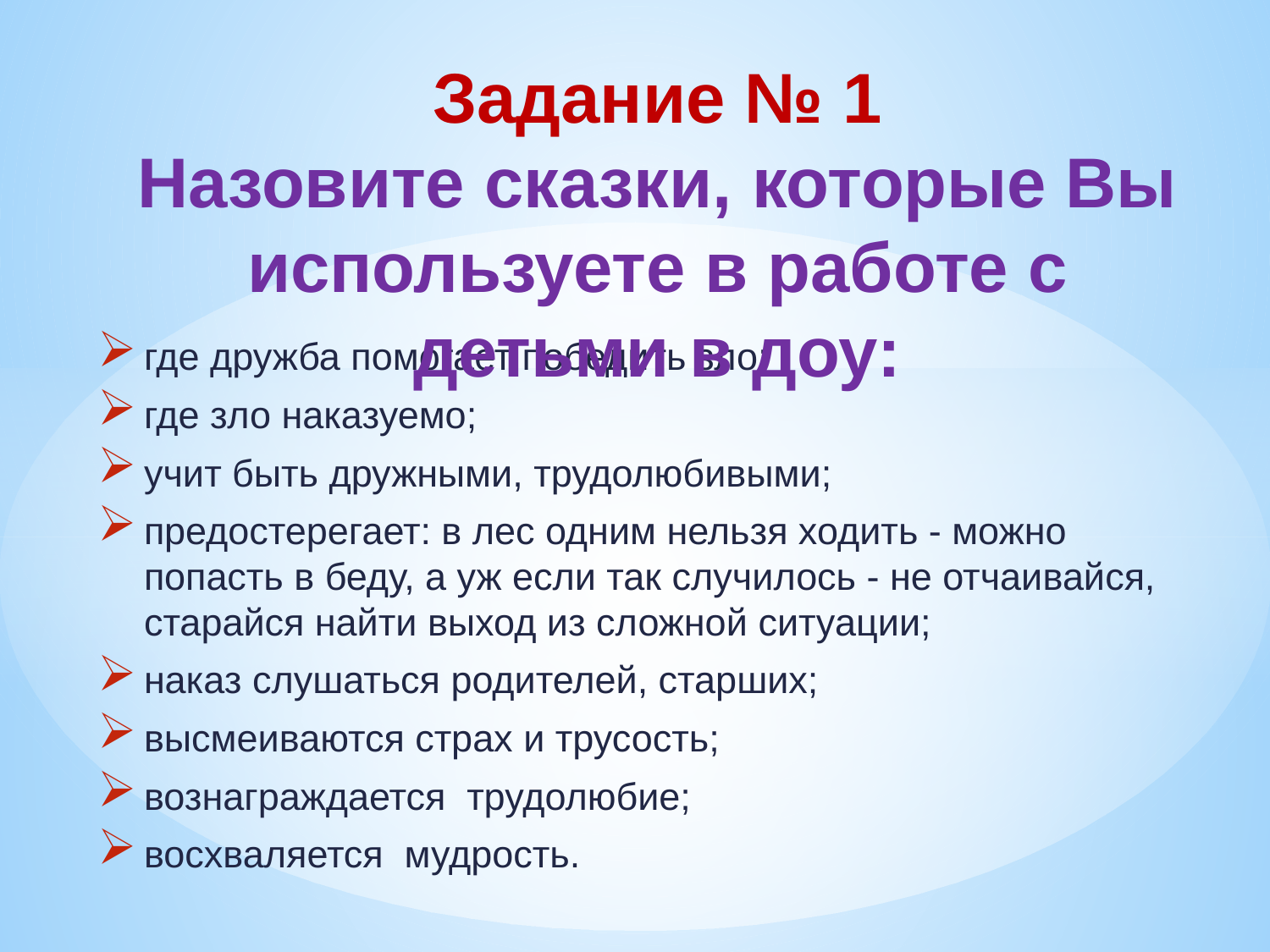

# Задание № 1 Назовите сказки, которые Вы используете в работе с детьми в доу:
где дружба помогает победить зло;
где зло наказуемо;
учит быть дружными, трудолюбивыми;
предостерегает: в лес одним нельзя ходить - можно попасть в беду, а уж если так случилось - не отчаивайся, старайся найти выход из сложной ситуации;
наказ слушаться родителей, старших;
высмеиваются страх и трусость;
вознаграждается  трудолюбие;
восхваляется  мудрость.